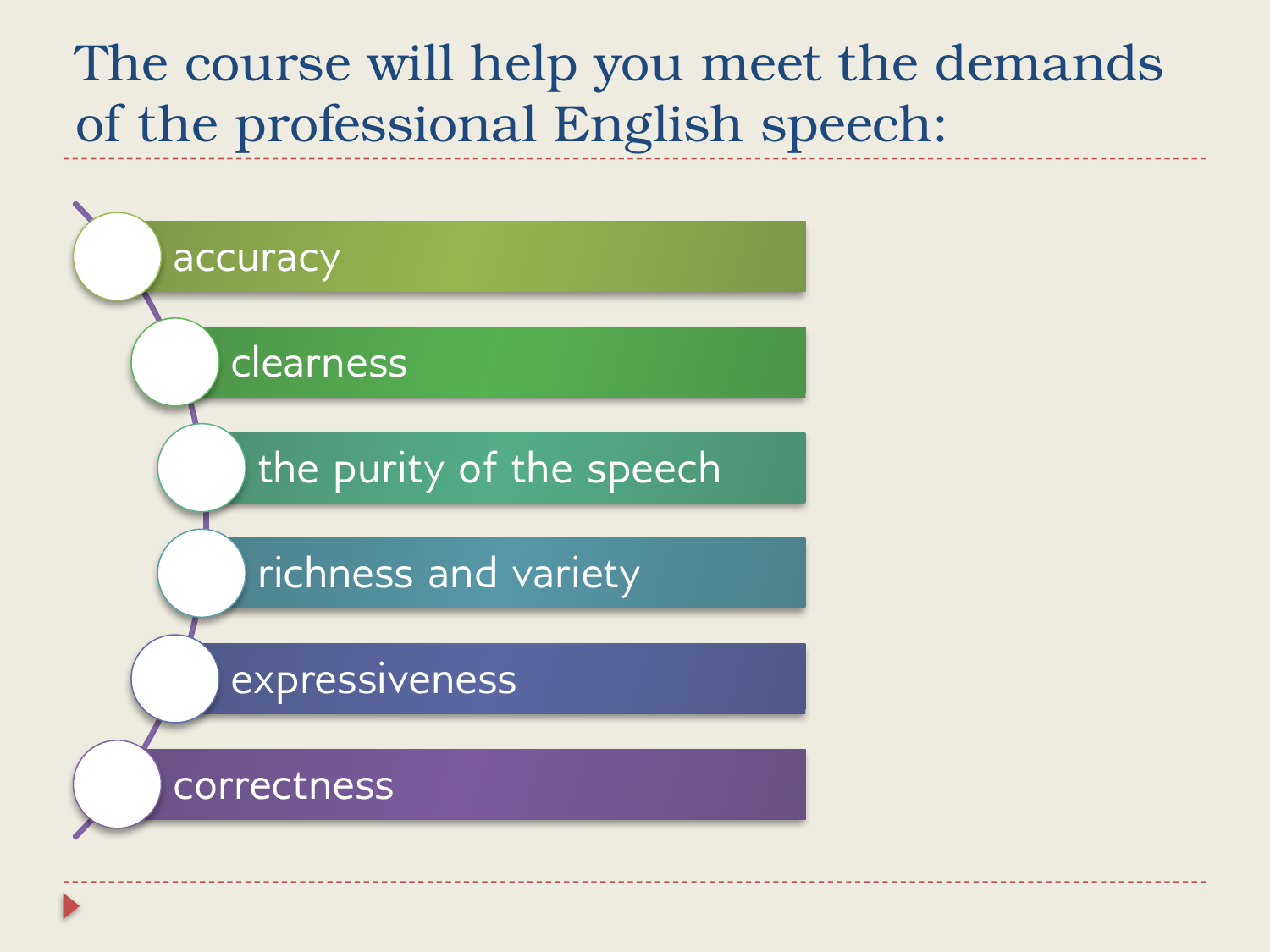

# The course will help you meet the demands of the professional English speech:
accuracy
clearness
the purity of the speech
richness and variety
expressiveness
correctness